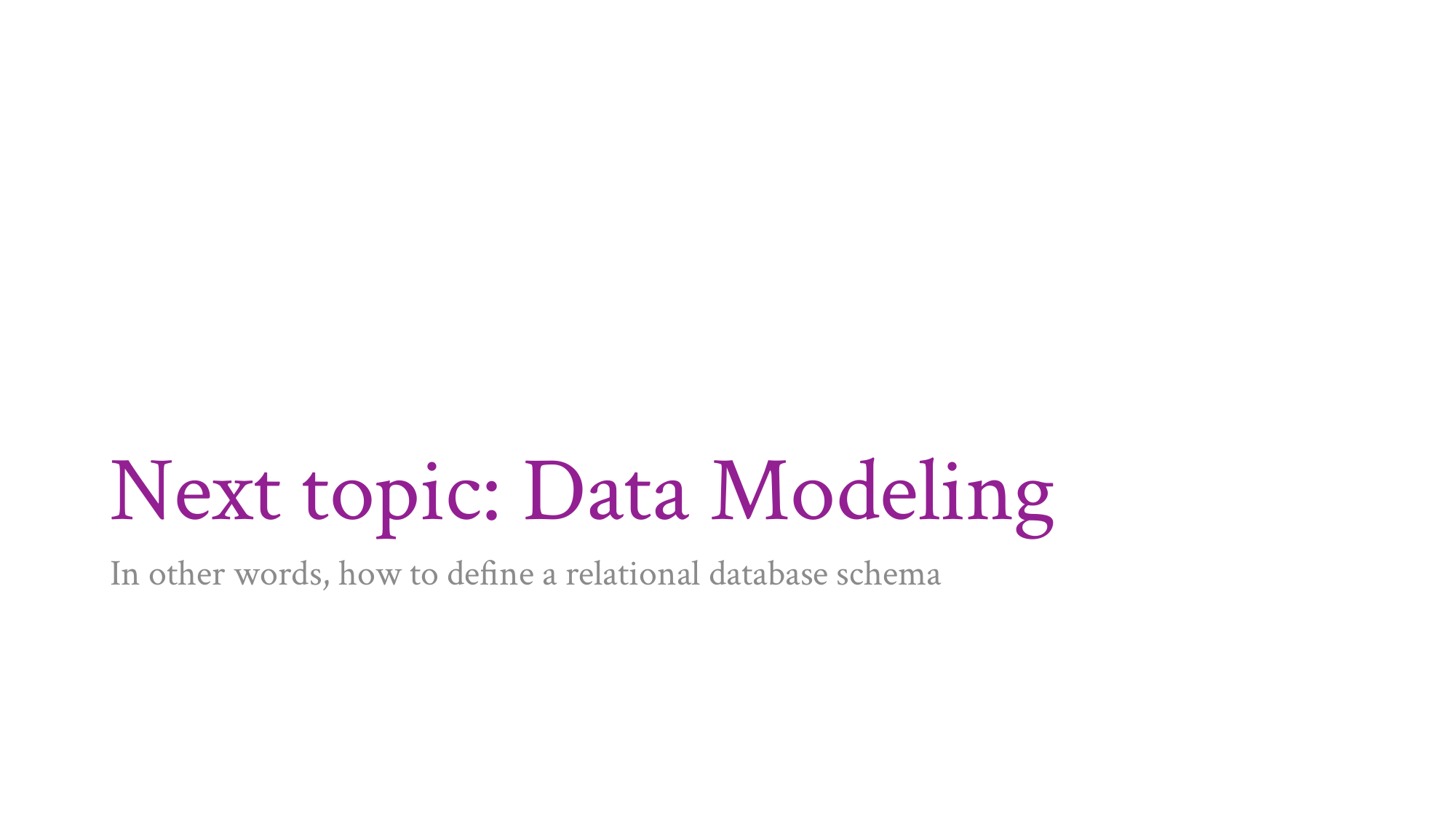

# Next topic: Data Modeling
In other words, how to define a relational database schema